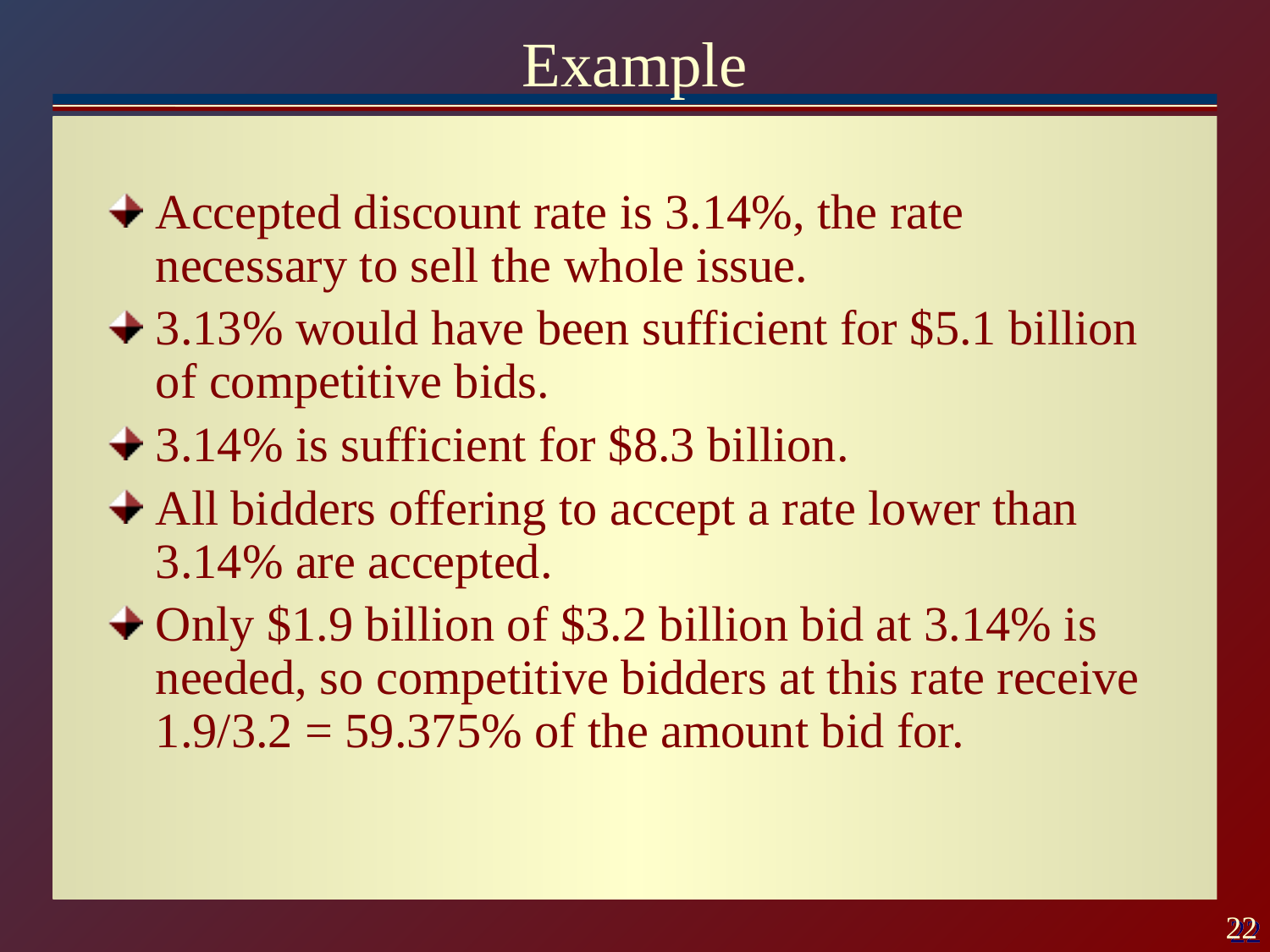

# Example
Accepted discount rate is 3.14%, the rate necessary to sell the whole issue.
3.13% would have been sufficient for $5.1 billion of competitive bids.
3.14% is sufficient for $8.3 billion.
All bidders offering to accept a rate lower than 3.14% are accepted.
Only $1.9 billion of $3.2 billion bid at 3.14% is needed, so competitive bidders at this rate receive 1.9/3.2 = 59.375% of the amount bid for.